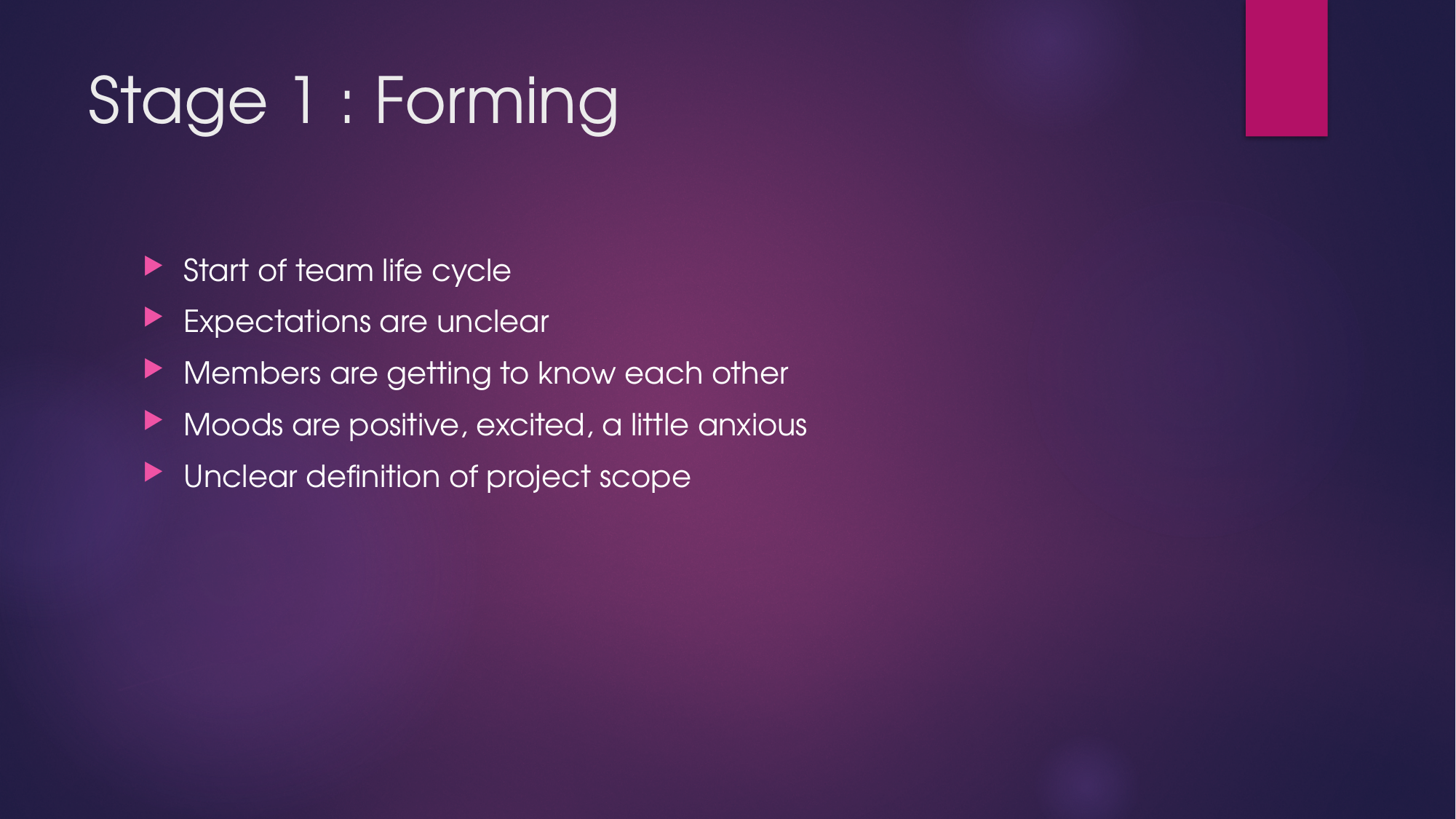

# Stage 1 : Forming
Start of team life cycle
Expectations are unclear
Members are getting to know each other
Moods are positive, excited, a little anxious
Unclear definition of project scope